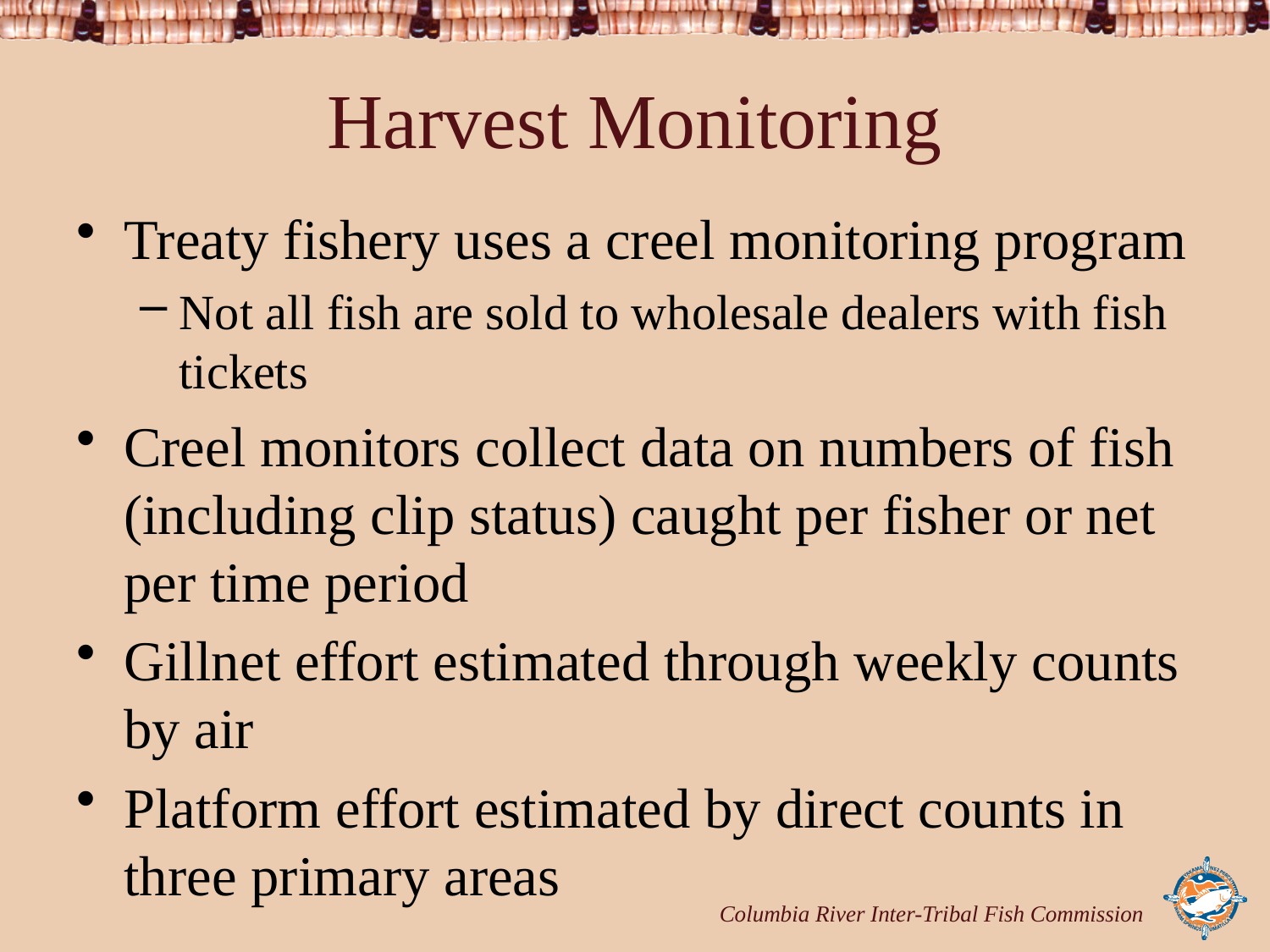

# Harvest Monitoring
Treaty fishery uses a creel monitoring program
Not all fish are sold to wholesale dealers with fish tickets
Creel monitors collect data on numbers of fish (including clip status) caught per fisher or net per time period
Gillnet effort estimated through weekly counts by air
Platform effort estimated by direct counts in three primary areas